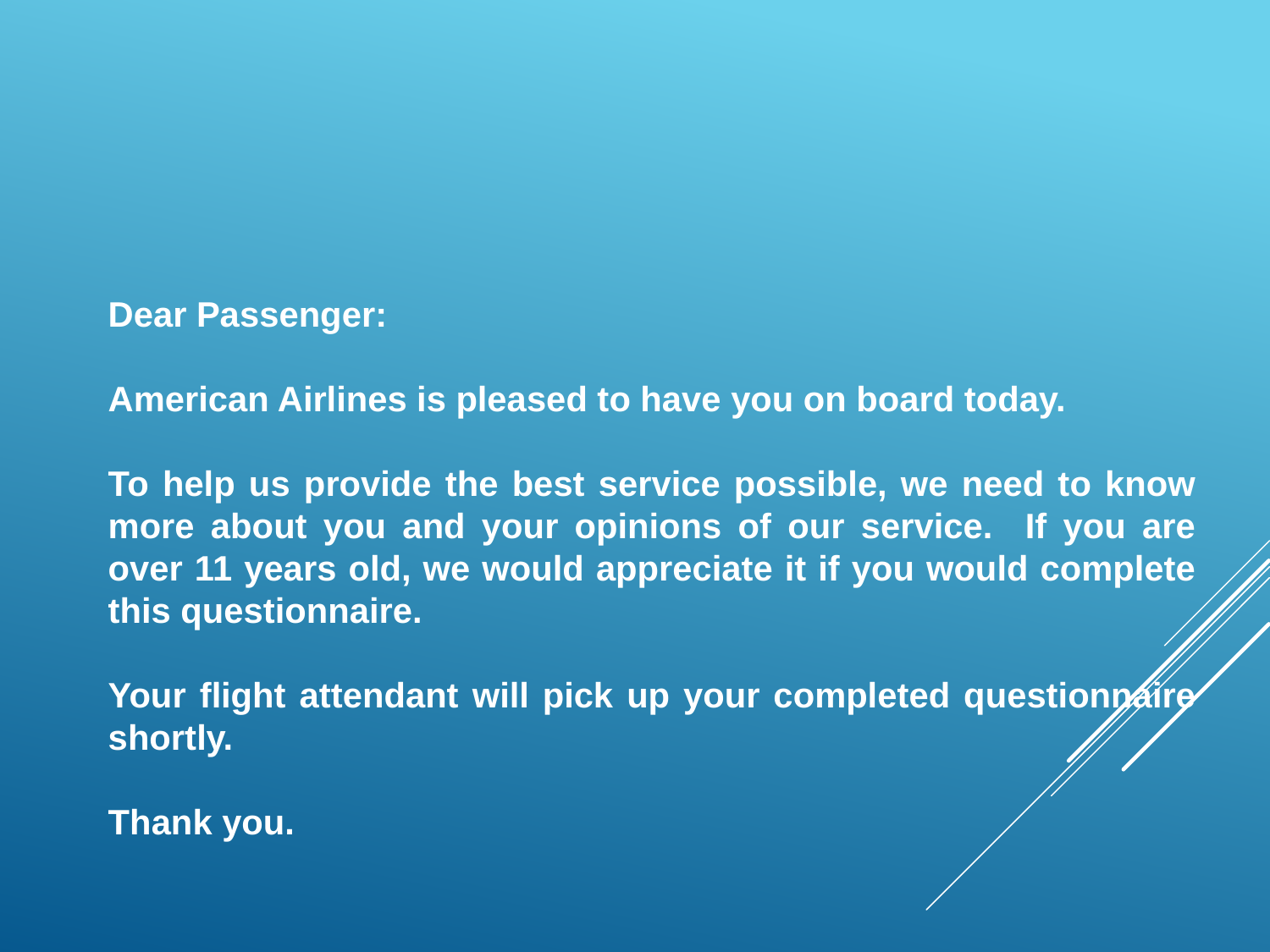

Dear Passenger:

American Airlines is pleased to have you on board today.

To help us provide the best service possible, we need to know more about you and your opinions of our service.  If you are over 11 years old, we would appreciate it if you would complete this questionnaire.

Your flight attendant will pick up your completed questionnaire shortly.

Thank you.